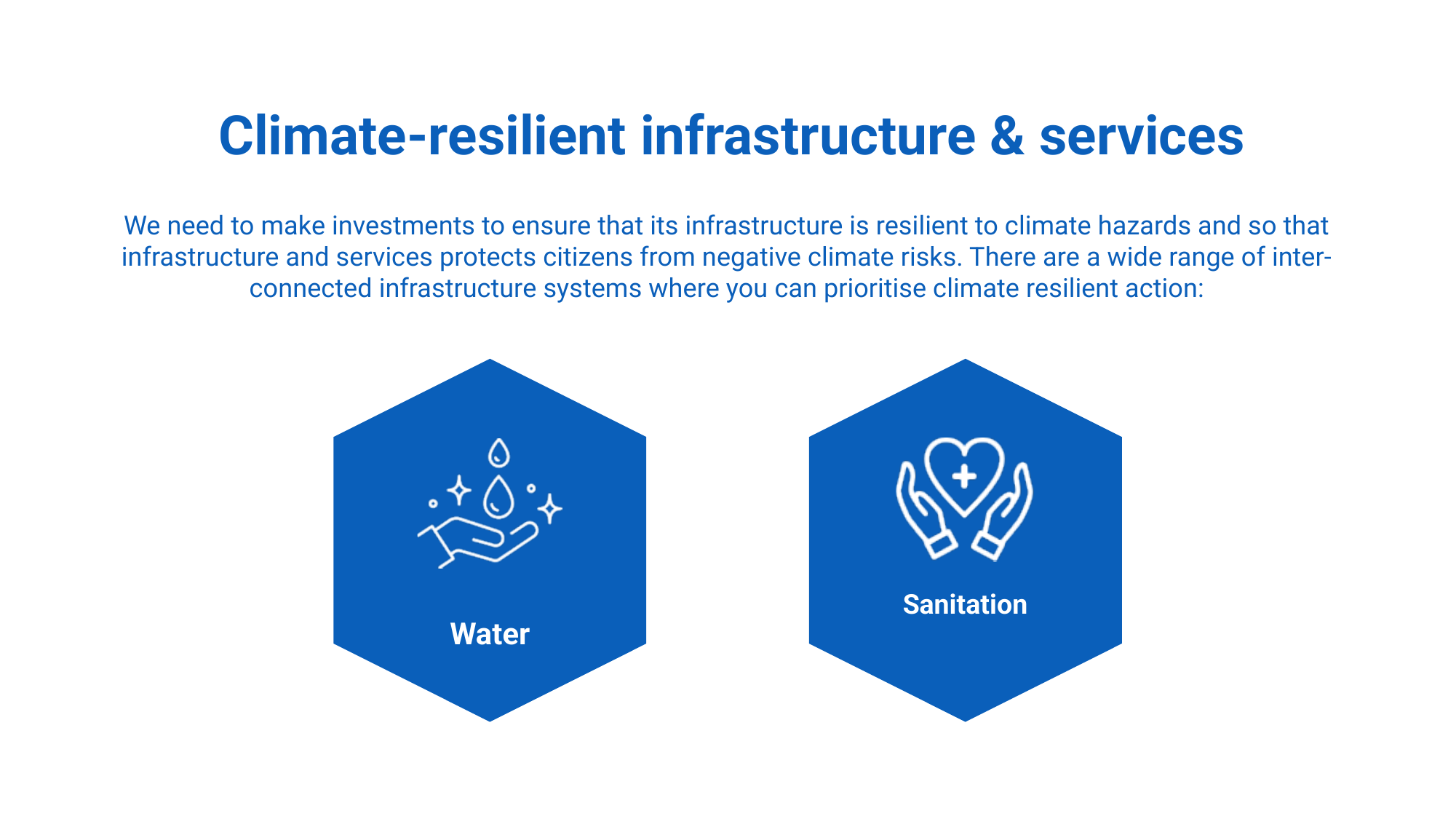

Climate-resilient infrastructure & services
We need to make investments to ensure that its infrastructure is resilient to climate hazards and so that infrastructure and services protects citizens from negative climate risks. There are a wide range of inter-connected infrastructure systems where you can prioritise climate resilient action:

Water

Sanitation
Transportation
24